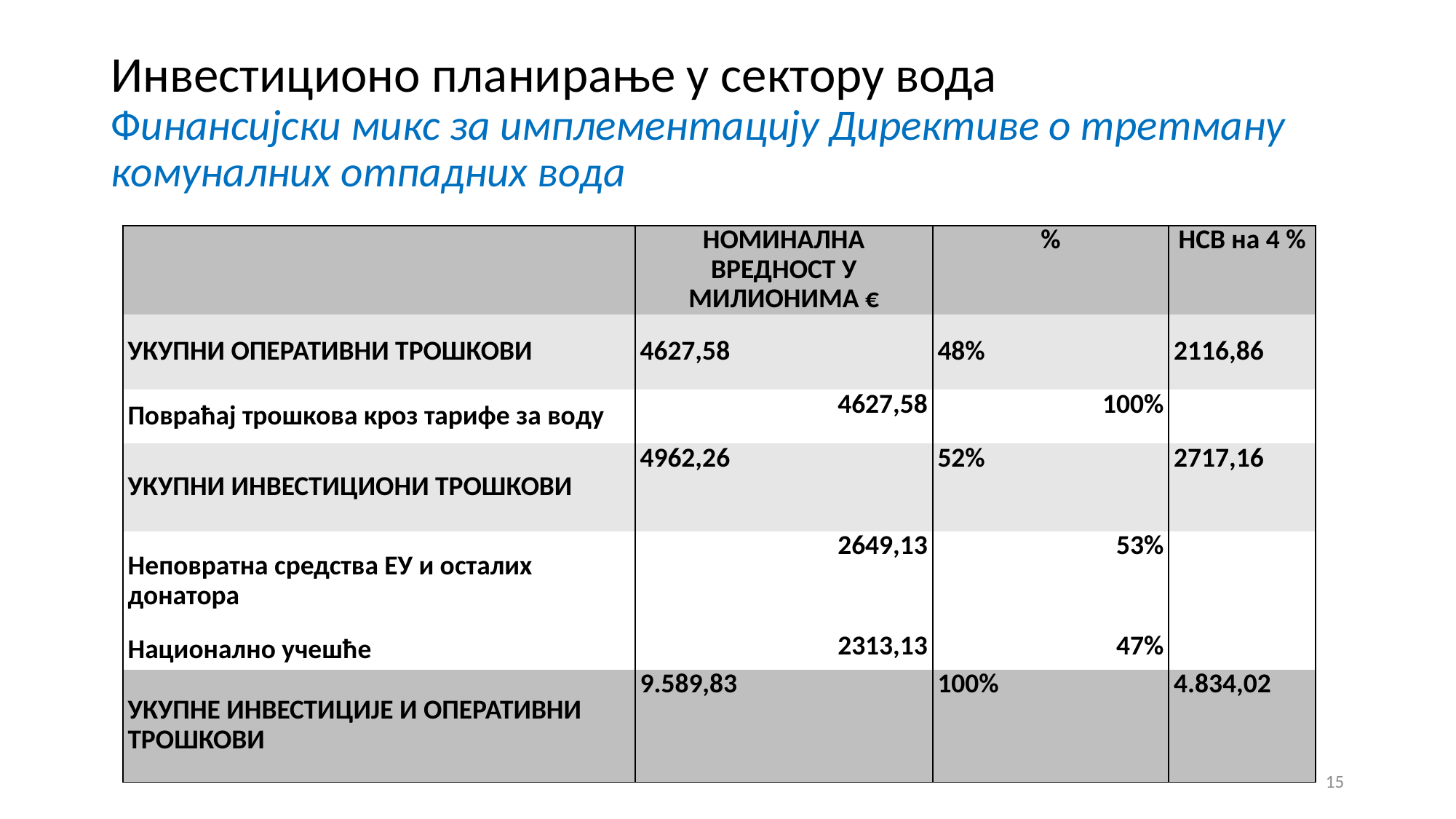

# Инвестиционо планирање у сектору вода Финансијски микс за имплементацију Директиве о третману комуналних отпадних вода
|  | НОМИНАЛНА ВРЕДНОСТ У МИЛИОНИМА € | % | НСВ на 4 % |
| --- | --- | --- | --- |
| УКУПНИ ОПЕРАТИВНИ ТРОШКОВИ | 4627,58 | 48% | 2116,86 |
| Повраћај трошкова кроз тарифе за воду | 4627,58 | 100% |  |
| УКУПНИ ИНВЕСТИЦИОНИ ТРОШКОВИ | 4962,26 | 52% | 2717,16 |
| Неповратна средства ЕУ и осталих донатора | 2649,13 | 53% |  |
| Национално учешће | 2313,13 | 47% |  |
| УКУПНЕ ИНВЕСТИЦИЈЕ И ОПЕРАТИВНИ ТРОШКОВИ | 9.589,83 | 100% | 4.834,02 |

15